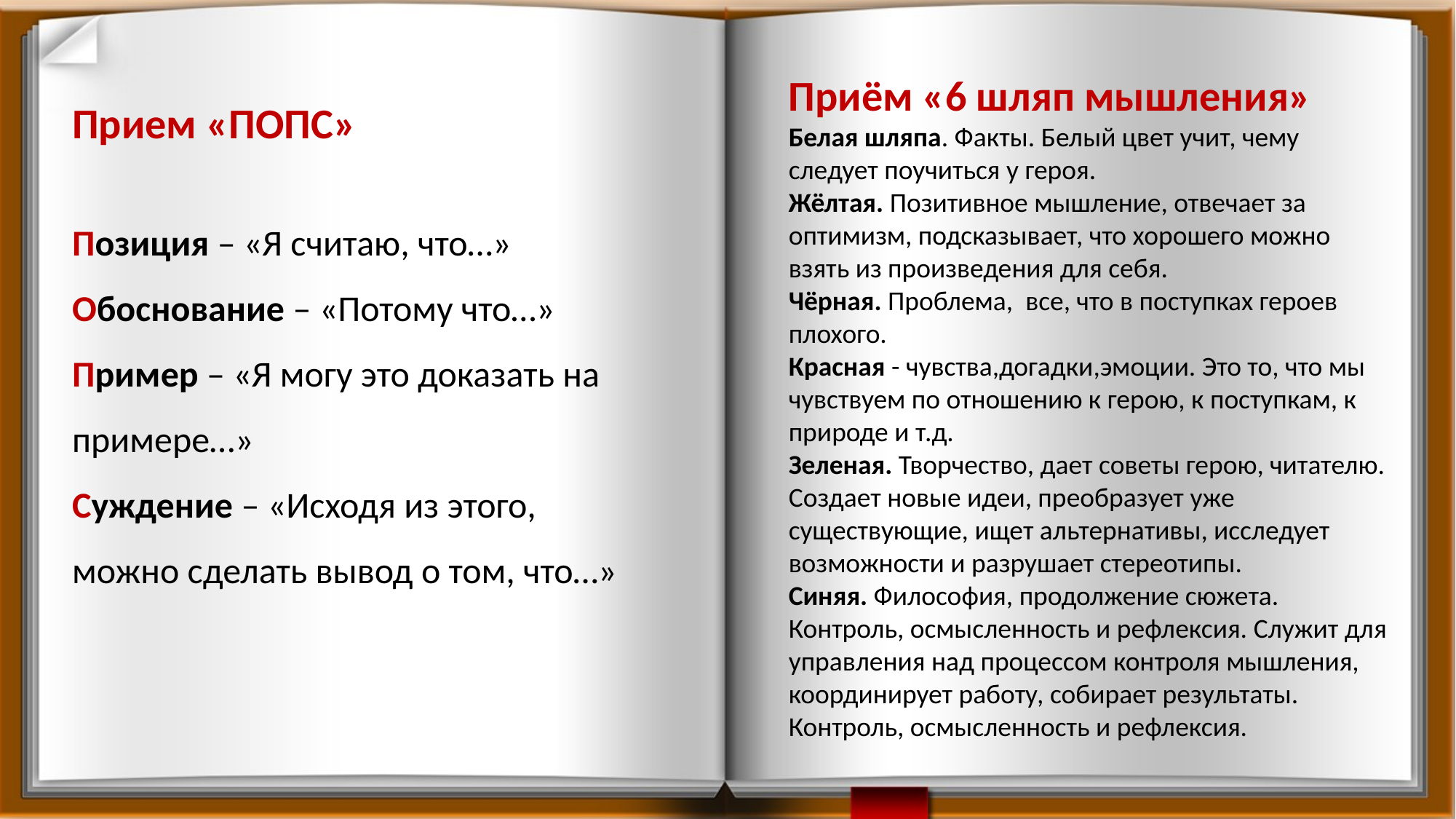

Приём «6 шляп мышления»
Белая шляпа. Факты. Белый цвет учит, чему следует поучиться у героя.
Жёлтая. Позитивное мышление, отвечает за оптимизм, подсказывает, что хорошего можно взять из произведения для себя.
Чёрная. Проблема,  все, что в поступках героев плохого.
Красная - чувства,догадки,эмоции. Это то, что мы чувствуем по отношению к герою, к поступкам, к природе и т.д.
Зеленая. Творчество, дает советы герою, читателю.
Создает новые идеи, преобразует уже существующие, ищет альтернативы, исследует возможности и разрушает стереотипы.
Синяя. Философия, продолжение сюжета. Контроль, осмысленность и рефлексия. Служит для управления над процессом контроля мышления, координирует работу, собирает результаты. Контроль, осмысленность и рефлексия.
Прием «ПОПС»

Позиция – «Я считаю, что…»
Обоснование – «Потому что…»
Пример – «Я могу это доказать на примере…»
Суждение – «Исходя из этого, можно сделать вывод о том, что…»